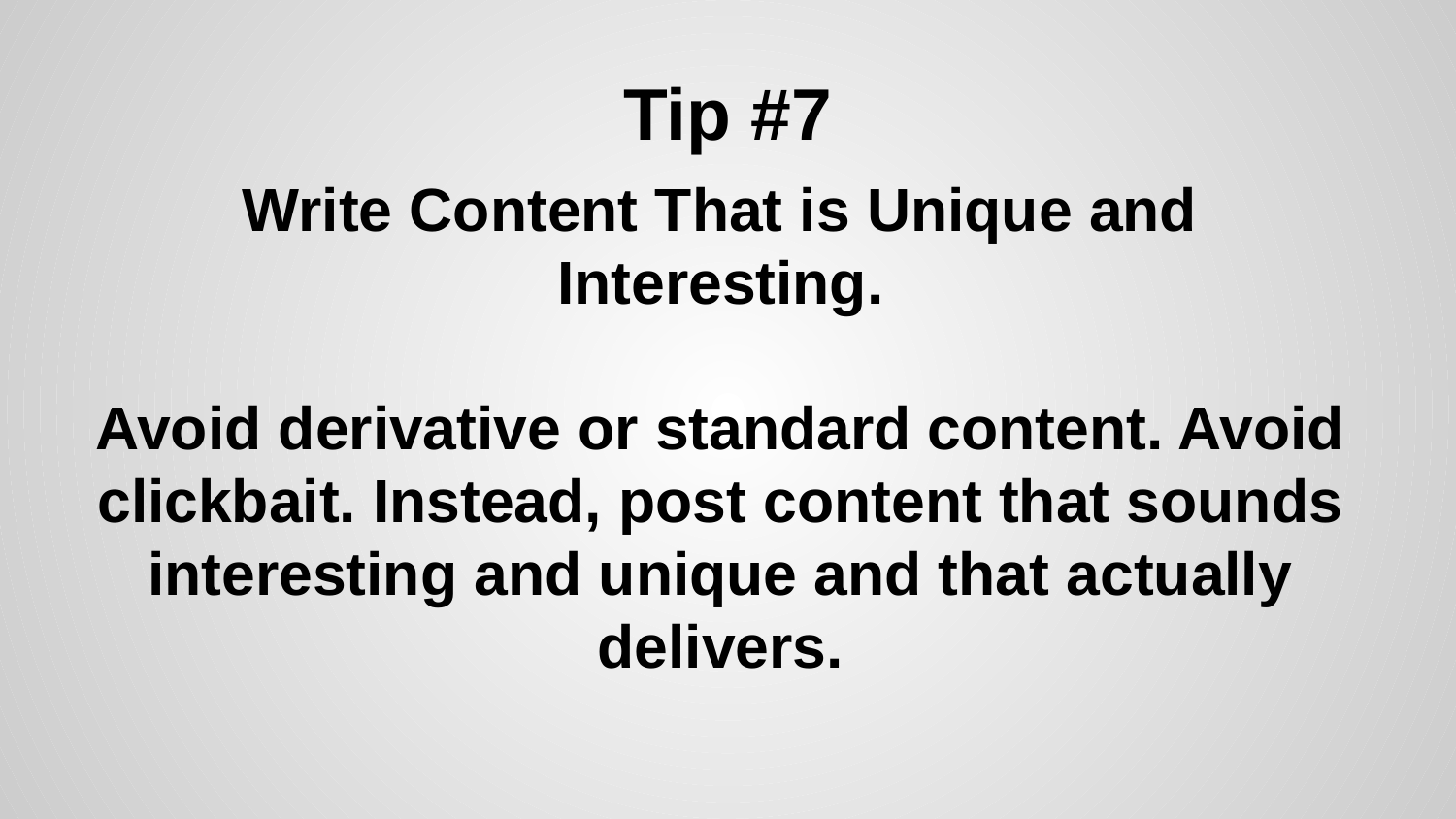

# Tip #7

Write Content That is Unique and Interesting.

Avoid derivative or standard content. Avoid clickbait. Instead, post content that sounds interesting and unique and that actually delivers.